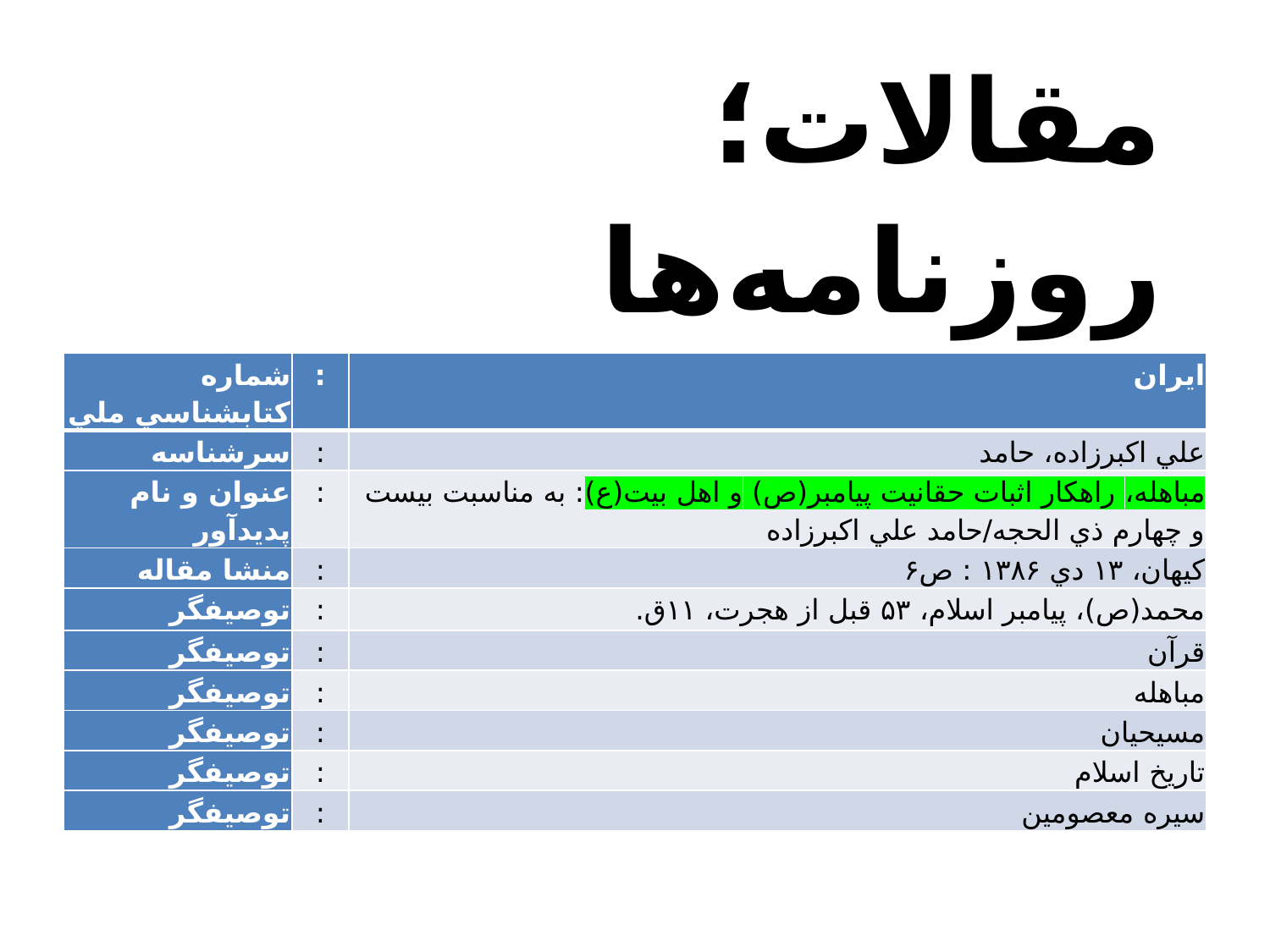

مقالات؛ روزنامه‌ها
| ‏شماره کتابشناسي ملي | : | ايران |
| --- | --- | --- |
| ‏سرشناسه | : | علي اکبرزاده، حامد |
| ‏عنوان و نام پديدآور | : | مباهله، راهکار اثبات حقانيت پيامبر(ص) و اهل بيت(ع): به مناسبت بيست و چهارم ذي الحجه/حامد علي اکبرزاده |
| ‏منشا مقاله | : | کيهان، ۱۳ دي ۱۳۸۶ : ص۶ |
| ‏توصيفگر | : | محمد(ص)، پيامبر اسلام، ۵۳ قبل از هجرت، ۱۱ق. |
| ‏توصيفگر | : | قرآن |
| ‏توصيفگر | : | م‍ب‍اه‍ل‍ه‌ |
| ‏توصيفگر | : | م‍س‍ي‍ح‍ي‍ان‌ |
| ‏توصيفگر | : | ت‍اري‍خ‌ اس‍لام‌ |
| ‏توصيفگر | : | س‍ي‍ره‌ م‍ع‍ص‍وم‍ي‍ن‌ |